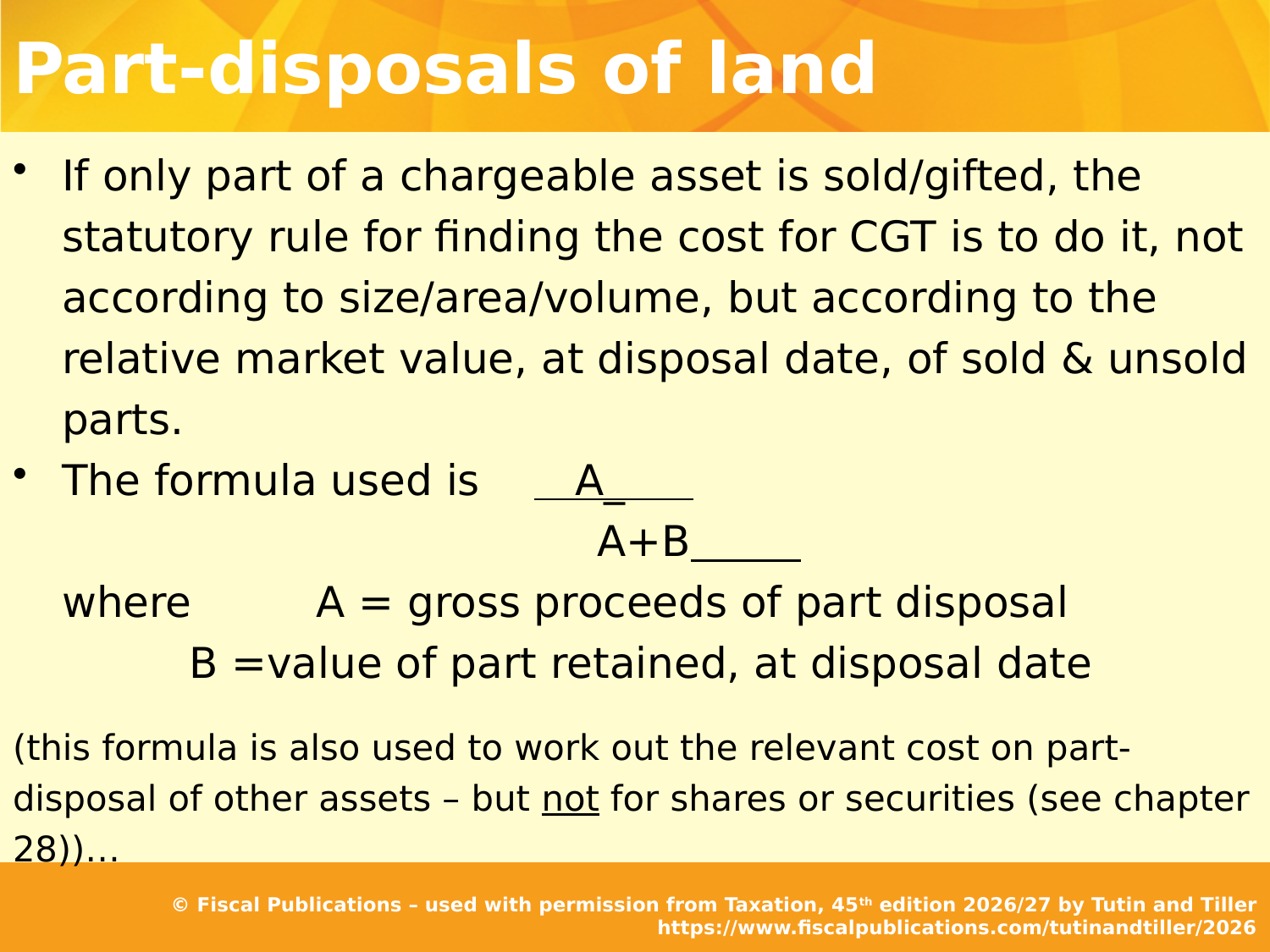

# Part-disposals of land
If only part of a chargeable asset is sold/gifted, the statutory rule for finding the cost for CGT is to do it, not according to size/area/volume, but according to the relative market value, at disposal date, of sold & unsold parts.
The formula used is       A_
					  A+B
	where	A = gross proceeds of part disposal
		B =value of part retained, at disposal date

(this formula is also used to work out the relevant cost on part-disposal of other assets – but not for shares or securities (see chapter 28))…